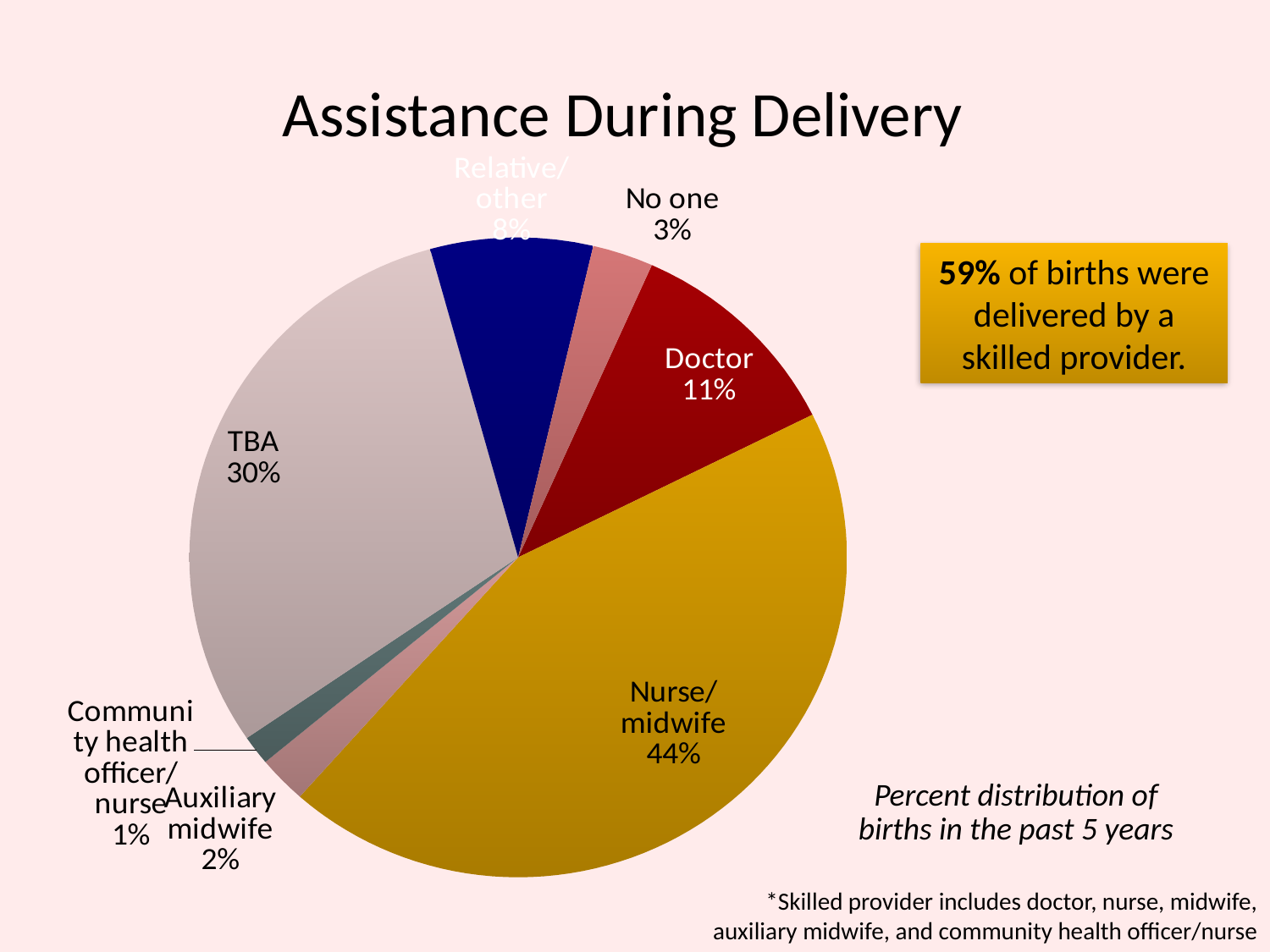

# Assistance During Delivery

### Chart

| Category |  |
|---|---|
| Doctor | 11.0 |
| Nurse/midwife | 44.0 |
| Auxiliary midwife | 2.4 |
| Community health officer/nurse | 1.5 |
| TBA | 30.299999999999986 |
| Relative/other | 8.0 |
| No one | 3.0 |
59% of births were delivered by a skilled provider.
Percent distribution of births in the past 5 years
*Skilled provider includes doctor, nurse, midwife, auxiliary midwife, and community health officer/nurse